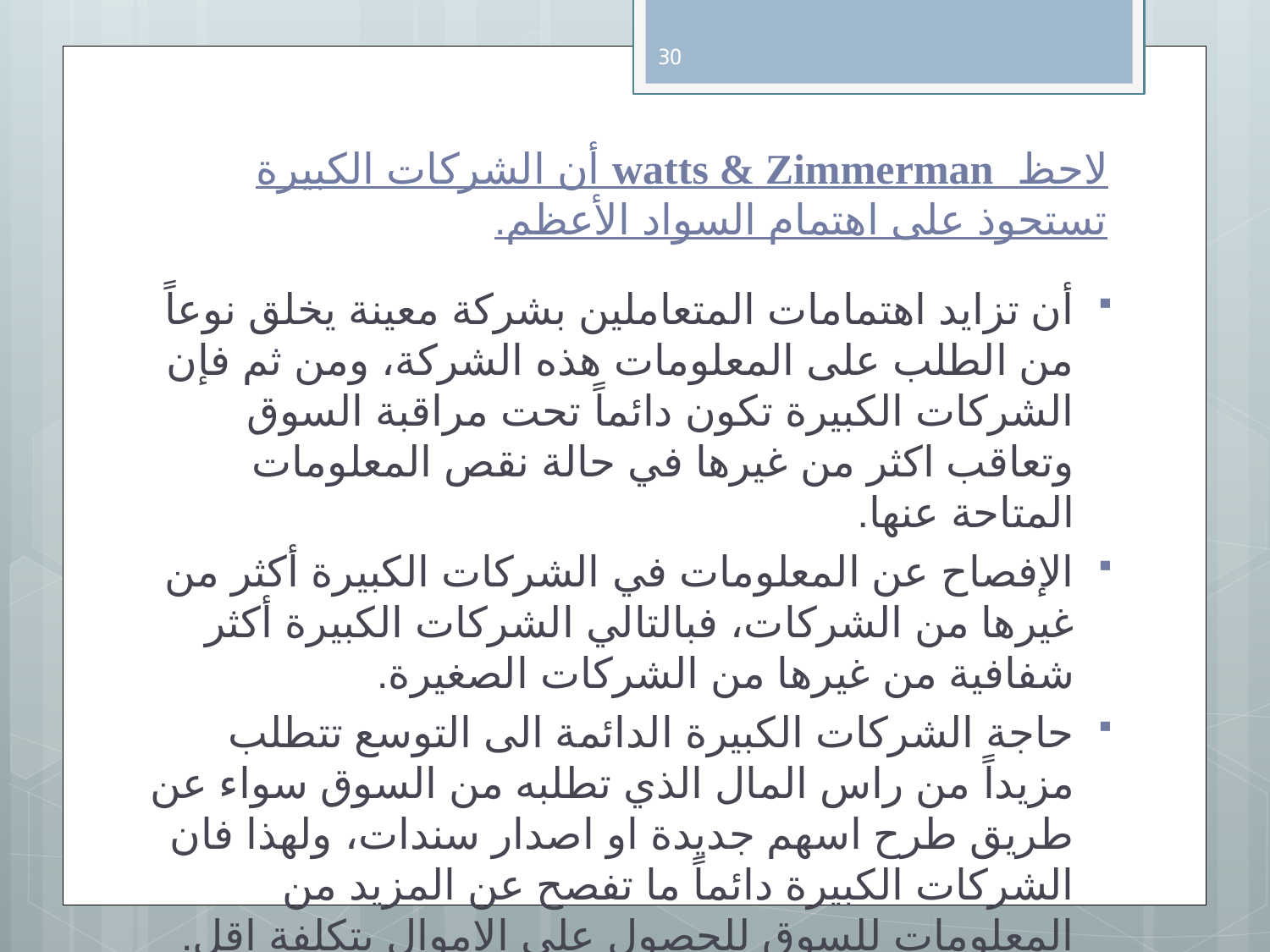

30
# لاحظ  watts & Zimmerman أن الشركات الكبيرة تستحوذ على اهتمام السواد الأعظم.
أن تزايد اهتمامات المتعاملين بشركة معينة يخلق نوعاً من الطلب على المعلومات هذه الشركة، ومن ثم فإن الشركات الكبيرة تكون دائماً تحت مراقبة السوق وتعاقب اكثر من غيرها في حالة نقص المعلومات المتاحة عنها.
الإفصاح عن المعلومات في الشركات الكبيرة أكثر من غيرها من الشركات، فبالتالي الشركات الكبيرة أكثر شفافية من غيرها من الشركات الصغيرة.
حاجة الشركات الكبيرة الدائمة الى التوسع تتطلب مزيداً من راس المال الذي تطلبه من السوق سواء عن طريق طرح اسهم جديدة او اصدار سندات، ولهذا فان الشركات الكبيرة دائماً ما تفصح عن المزيد من المعلومات للسوق للحصول على الاموال بتكلفة اقل.